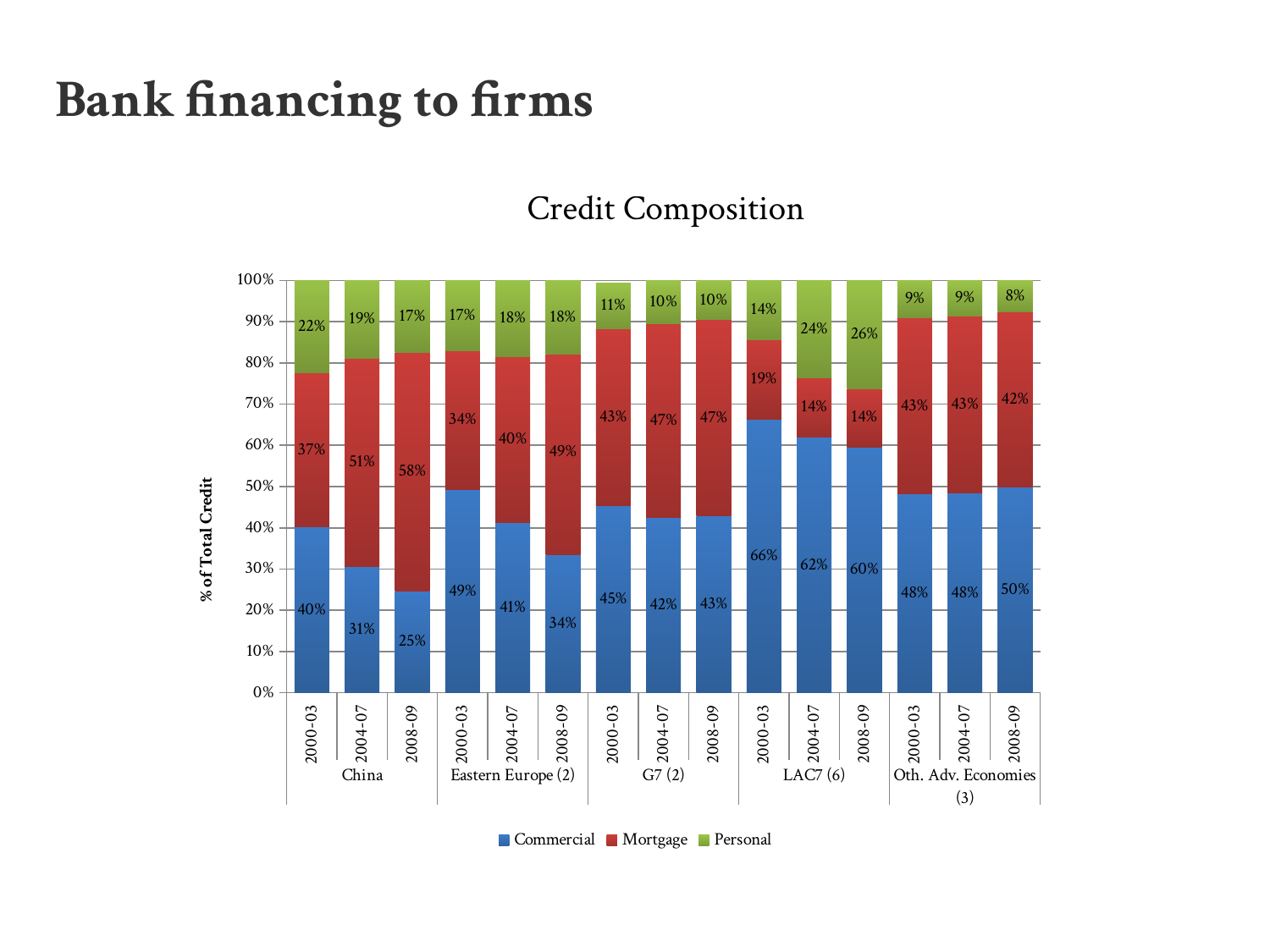

Bank financing to firms
Credit Composition

### Chart

| Category | Commercial | Mortgage | Personal |
|---|---|---|---|
| 2000-03 | 0.4019750000000001 | 0.3733250000000001 | 0.2247 |
| 2004-07 | 0.30590000000000006 | 0.5058 | 0.18827500000000003 |
| 2008-09 | 0.24735000000000001 | 0.5779500000000001 | 0.1747 |
| 2000-03 | 0.4920750000000001 | 0.3382875000000001 | 0.16965 |
| 2004-07 | 0.41283610000000004 | 0.40235560000000004 | 0.18479720000000002 |
| 2008-09 | 0.3356667000000001 | 0.48605000000000004 | 0.17828330000000003 |
| 2000-03 | 0.4534625000000001 | 0.42966250000000006 | 0.1103375 |
| 2004-07 | 0.42468750000000005 | 0.47041250000000007 | 0.10437500000000001 |
| 2008-09 | 0.42952500000000016 | 0.47480000000000006 | 0.09525000000000002 |
| 2000-03 | 0.6641209000000001 | 0.1923917 | 0.14349170000000003 |
| 2004-07 | 0.61955 | 0.1445875 | 0.2358583 |
| 2008-09 | 0.5964999999999999 | 0.14117499999999997 | 0.2623417 |
| 2000-03 | 0.48316670000000006 | 0.4258417000000001 | 0.09099170000000002 |
| 2004-07 | 0.48375830000000003 | 0.42975830000000004 | 0.08647500000000002 |
| 2008-09 | 0.49840000000000007 | 0.4245166000000001 | 0.07708330000000001 |